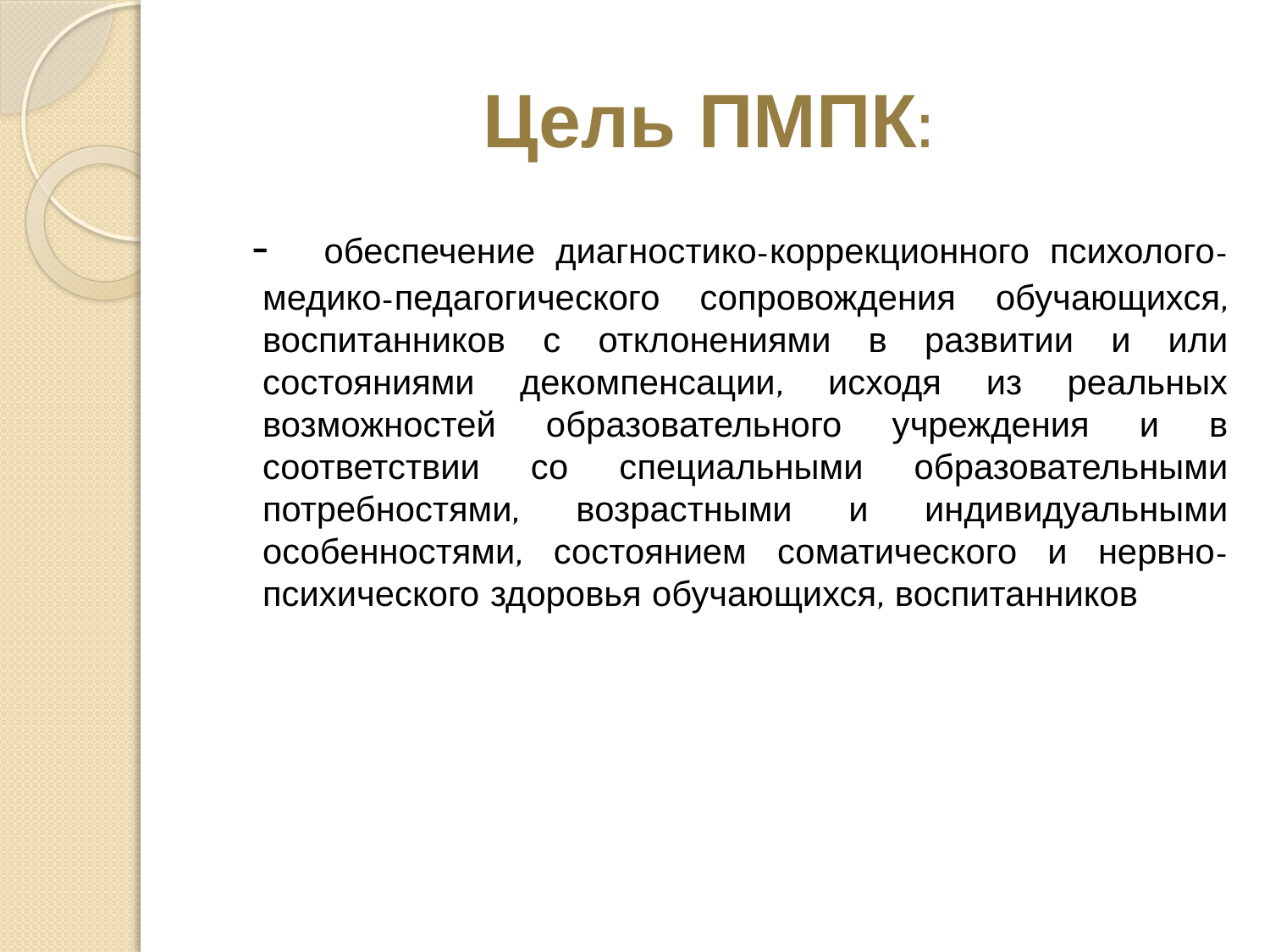

# Цель ПМПК:
 -  обеспечение диагностико-коррекционного психолого-медико-педагогического сопровождения обучающихся, воспитанников с отклонениями в развитии и или состояниями декомпенсации, исходя из реальных возможностей образовательного учреждения и в соответствии со специальными образовательными потребностями, возрастными и индивидуальными особенностями, состоянием соматического и нервно-психического здоровья обучающихся, воспитанников